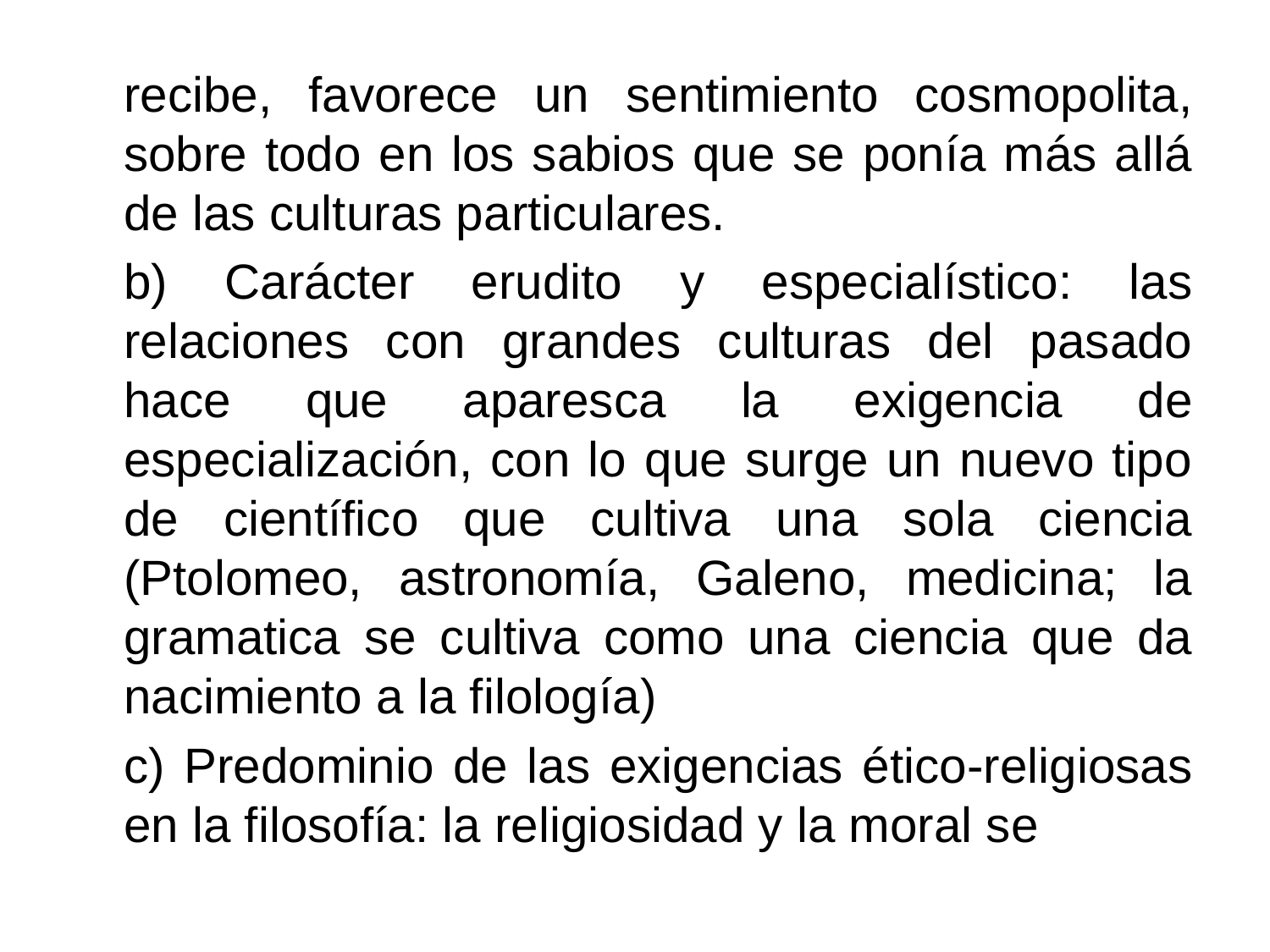

recibe, favorece un sentimiento cosmopolita, sobre todo en los sabios que se ponía más allá de las culturas particulares.
	b) Carácter erudito y especialístico: las relaciones con grandes culturas del pasado hace que aparesca la exigencia de especialización, con lo que surge un nuevo tipo de científico que cultiva una sola ciencia (Ptolomeo, astronomía, Galeno, medicina; la gramatica se cultiva como una ciencia que da nacimiento a la filología)
	c) Predominio de las exigencias ético-religiosas en la filosofía: la religiosidad y la moral se